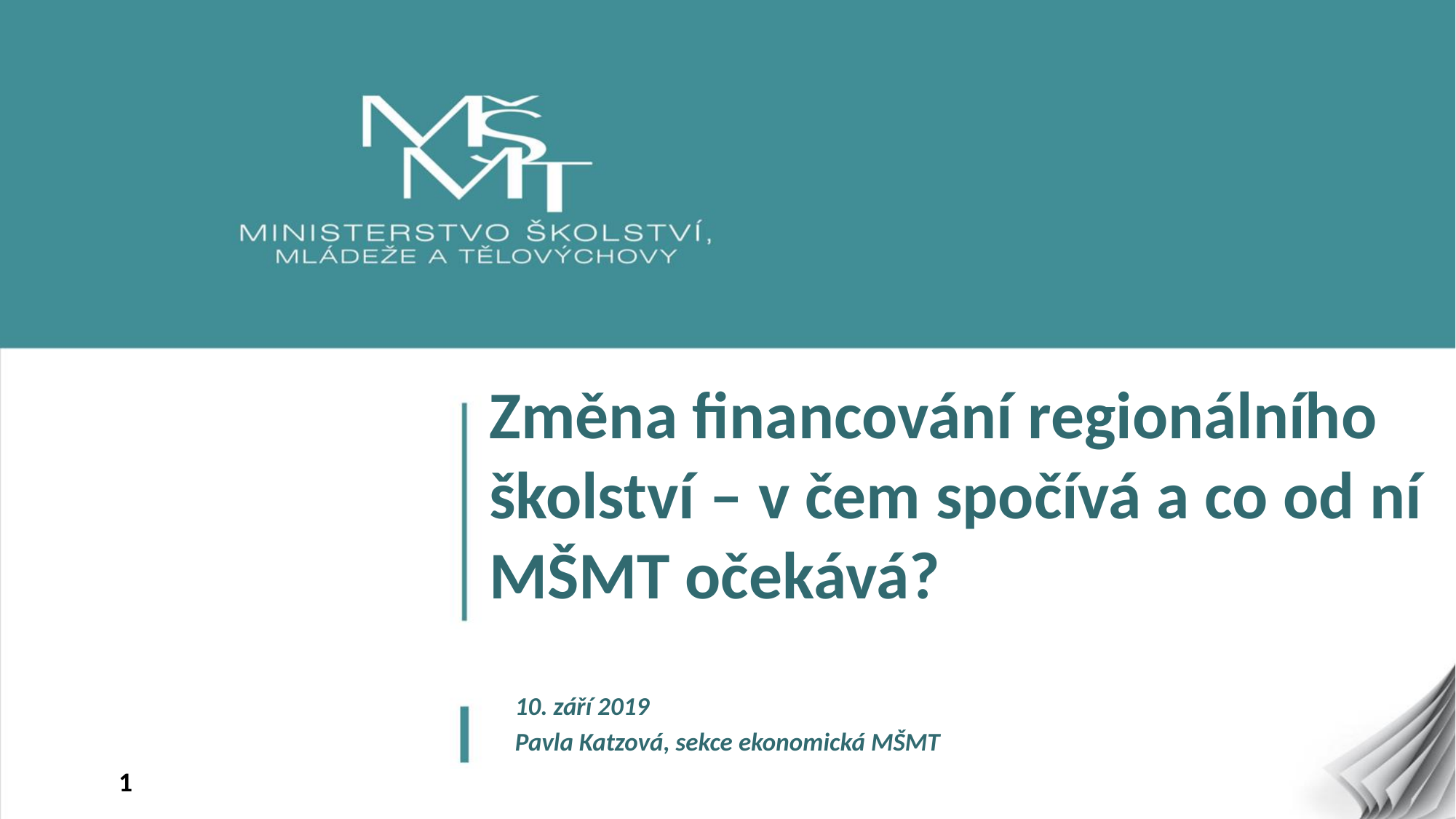

# Změna financování regionálního školství – v čem spočívá a co od ní MŠMT očekává?
10. září 2019
Pavla Katzová, sekce ekonomická MŠMT